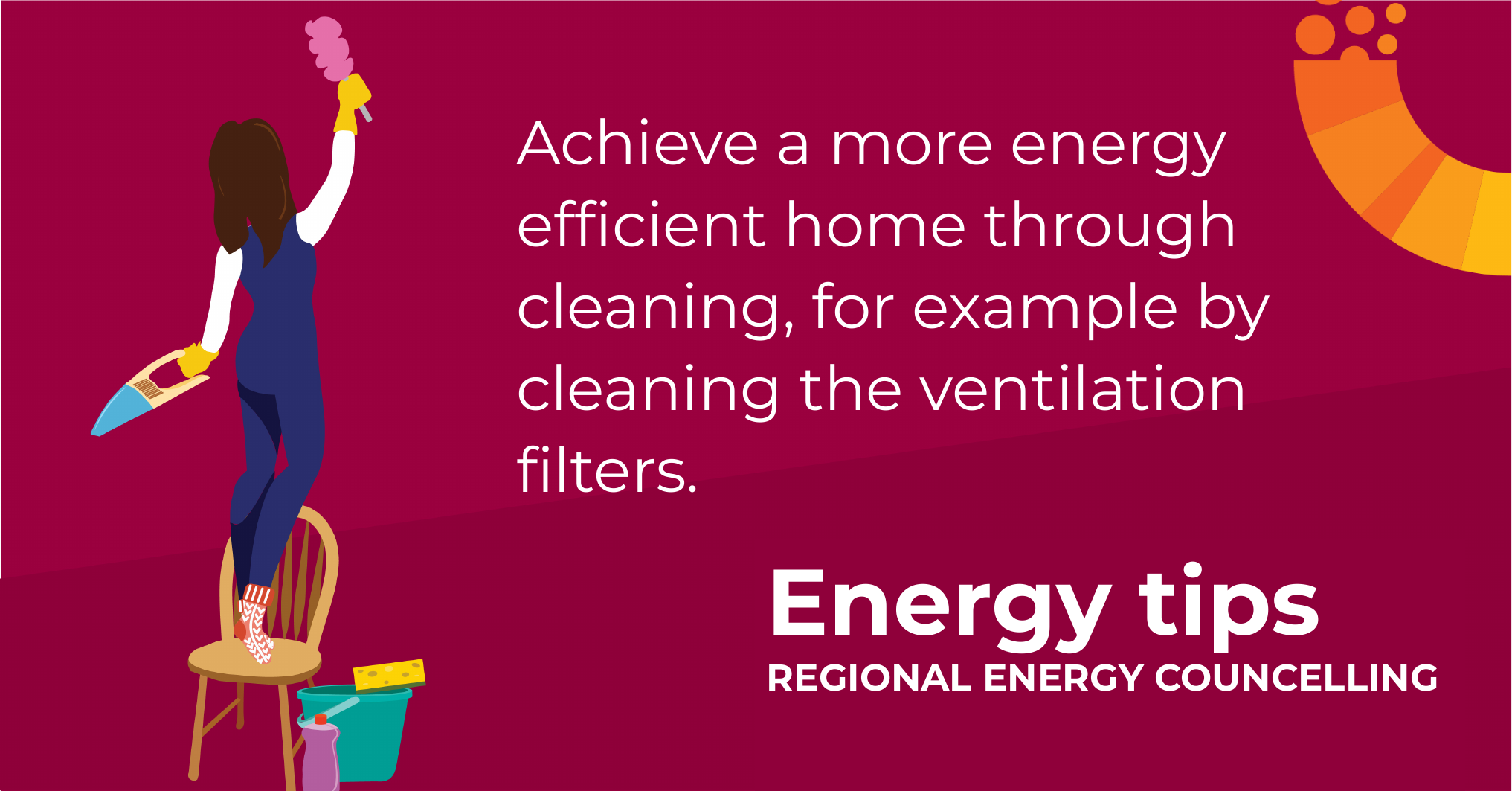

Achieve a more energy efficient home through cleaning, for example by cleaning the ventilation filters.
Energy tips
REGIONAL ENERGY COUNCELLING